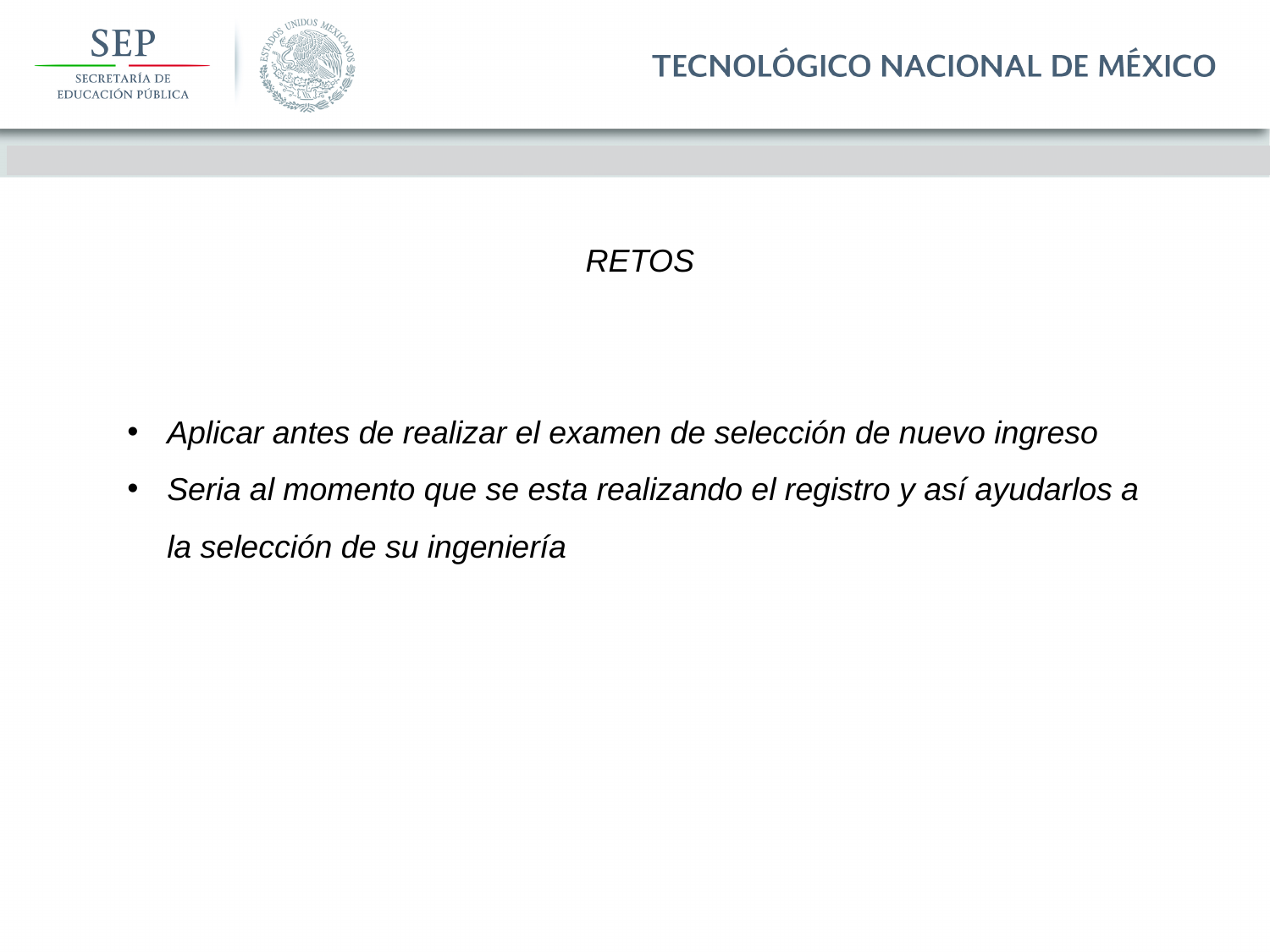

RETOS

Aplicar antes de realizar el examen de selección de nuevo ingreso
Seria al momento que se esta realizando el registro y así ayudarlos a la selección de su ingeniería